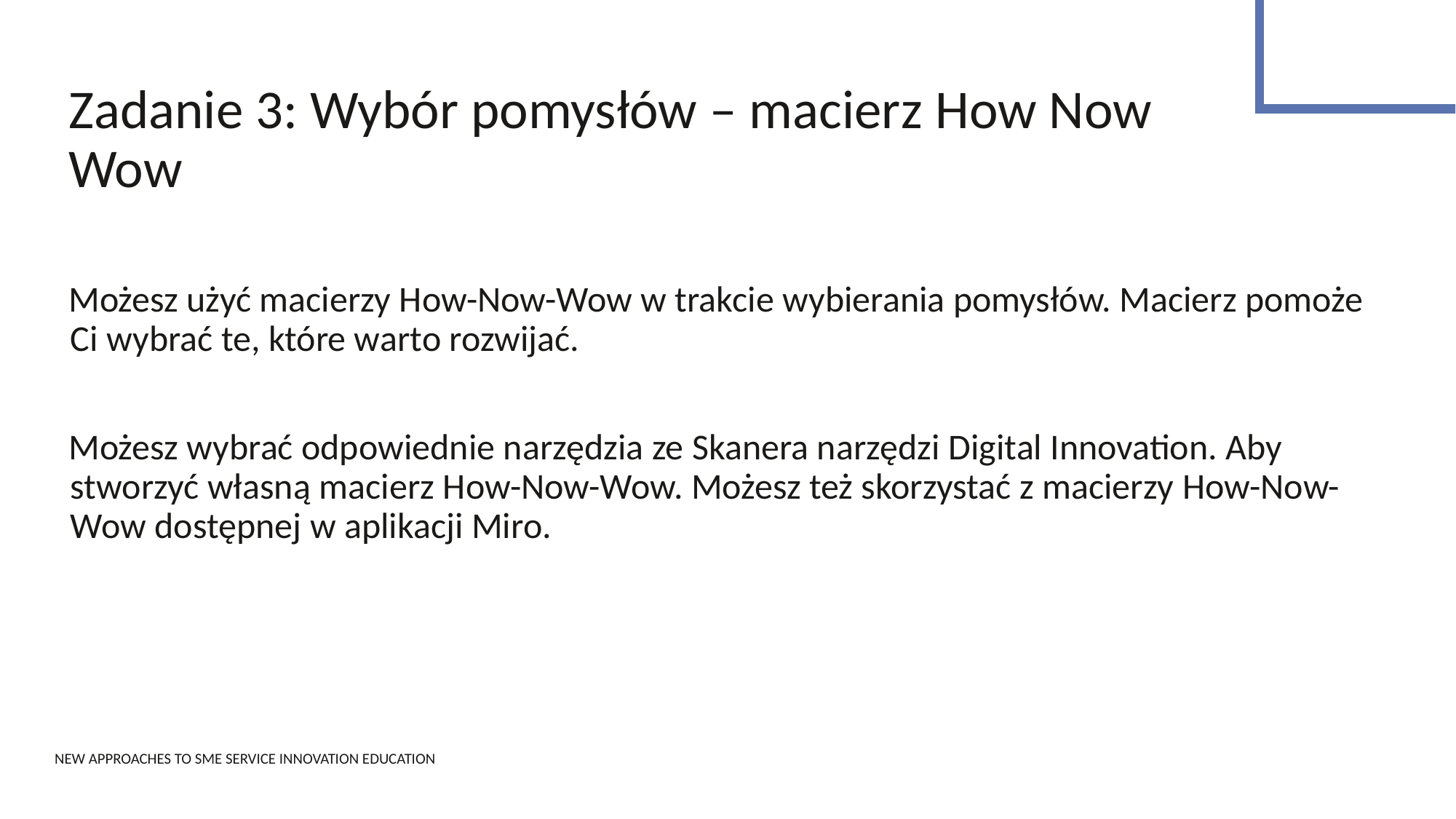

Zadanie 3: Wybór pomysłów – macierz How Now Wow
Możesz użyć macierzy How-Now-Wow w trakcie wybierania pomysłów. Macierz pomoże Ci wybrać te, które warto rozwijać.

Możesz wybrać odpowiednie narzędzia ze Skanera narzędzi Digital Innovation. Aby stworzyć własną macierz How-Now-Wow. Możesz też skorzystać z macierzy How-Now-Wow dostępnej w aplikacji Miro.